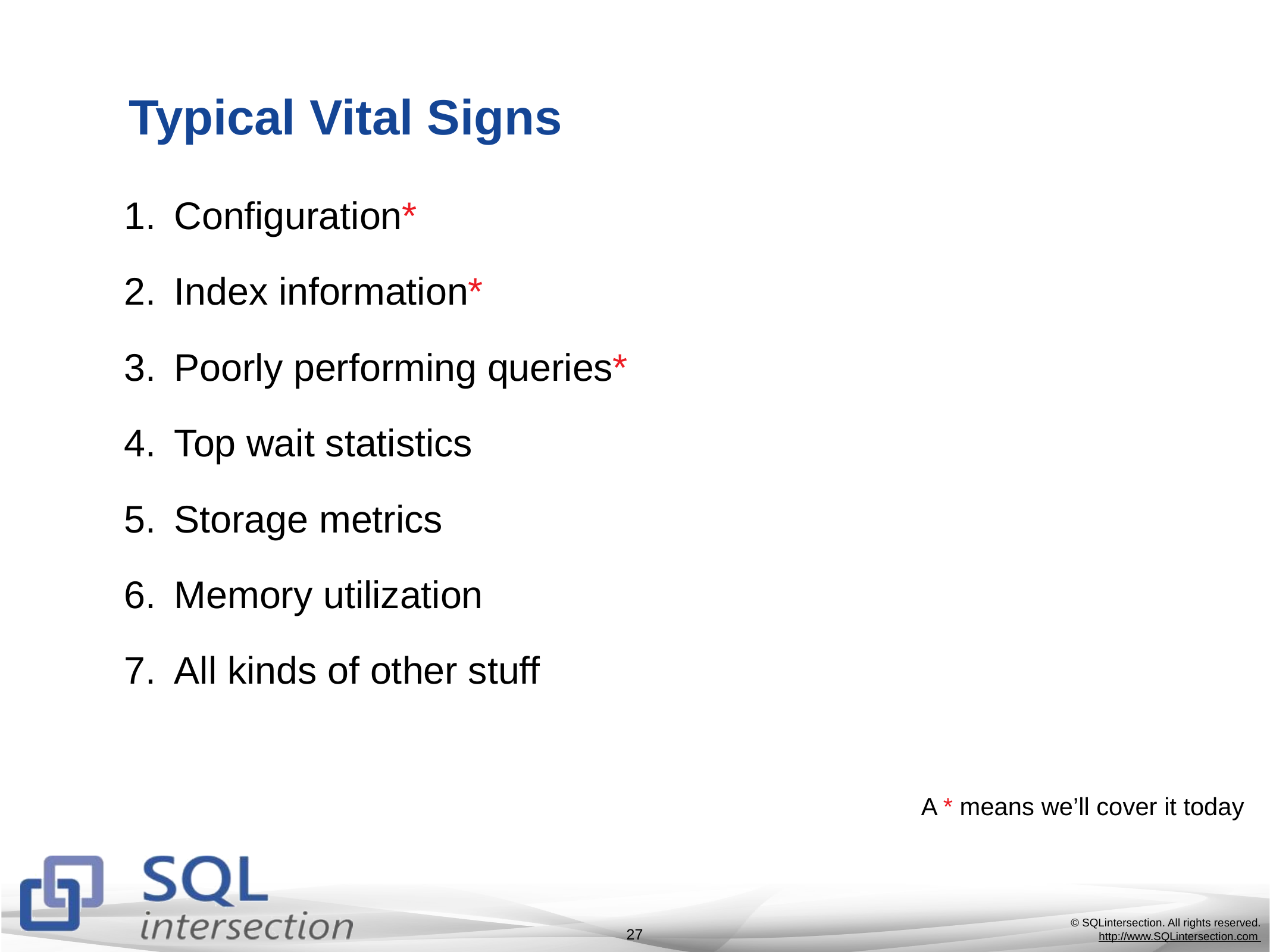

# Typical Vital Signs
Configuration*
Index information*
Poorly performing queries*
Top wait statistics
Storage metrics
Memory utilization
All kinds of other stuff
A * means we’ll cover it today